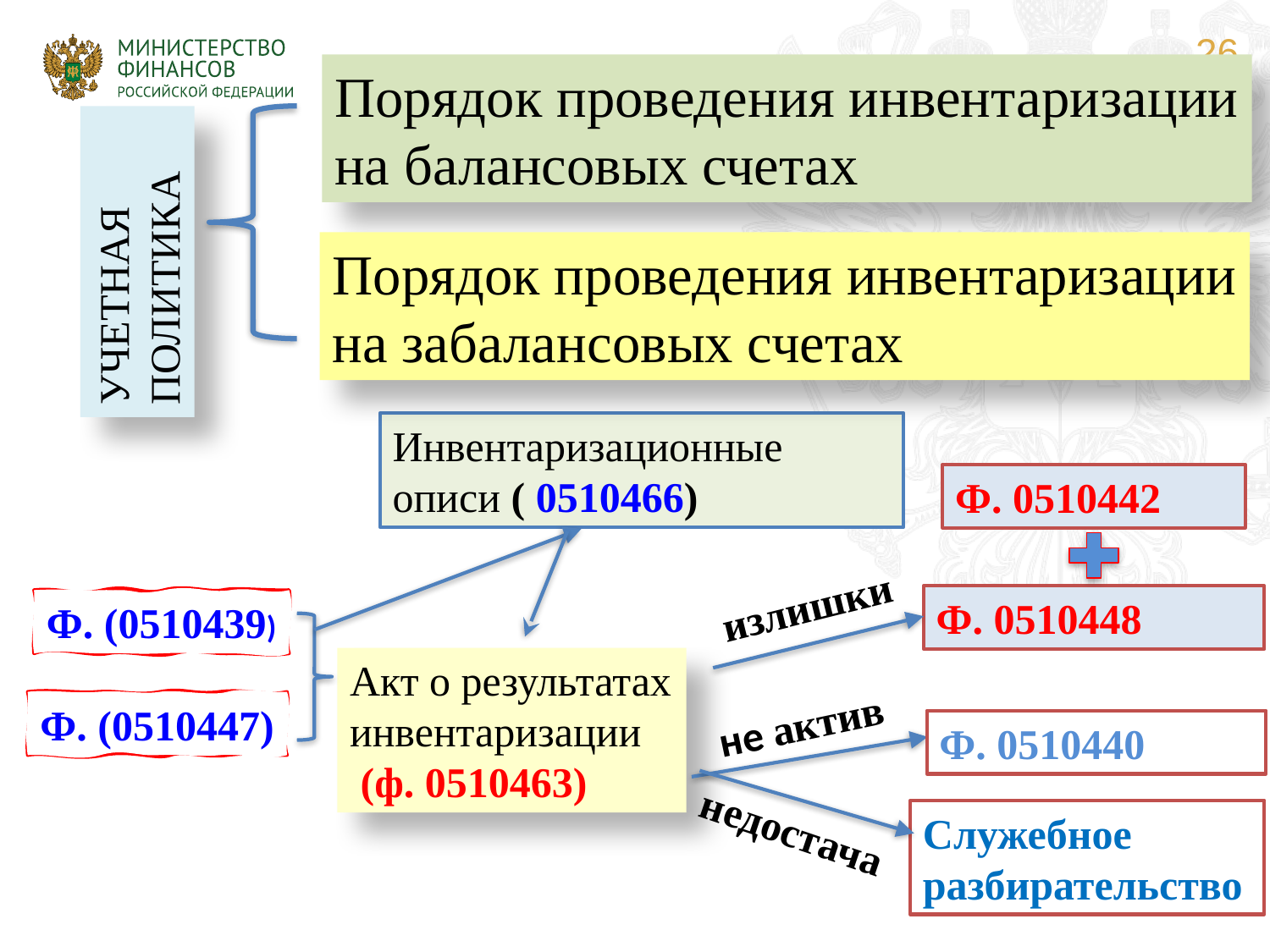

Порядок проведения инвентаризации
на балансовых счетах

УЧЕТНАЯ ПОЛИТИКА
Порядок проведения инвентаризации
на забалансовых счетах
Инвентаризационные описи ( 0510466)
Ф. 0510442

излишки
Ф. 0510448
Ф. (0510439)

Акт о результатах инвентаризации
 (ф. 0510463)
Ф. (0510447)
не актив
Ф. 0510440
Служебное разбирательство
недостача